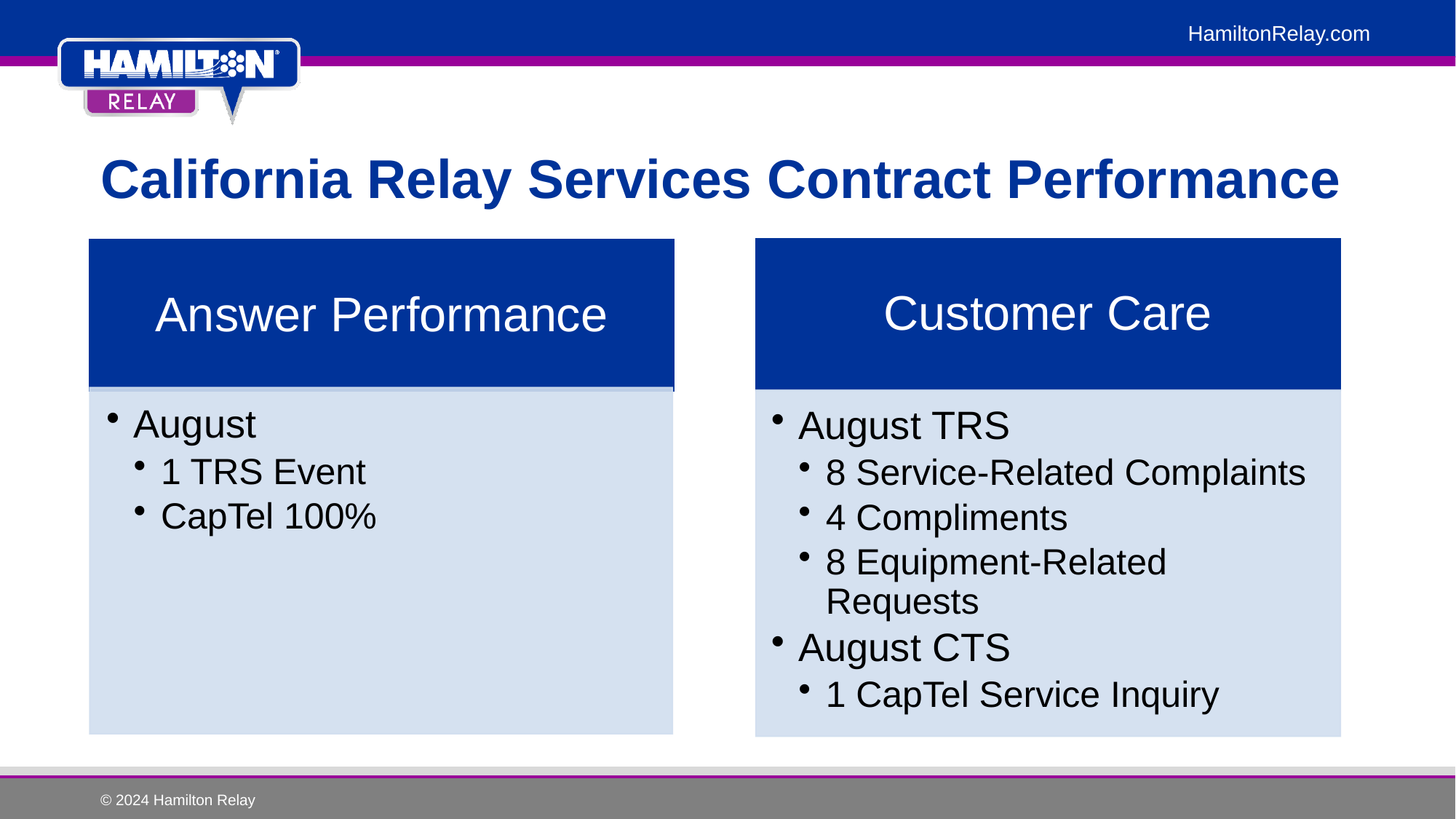

# California Relay Services Contract Performance
Answer Performance
August
1 TRS Event
CapTel 100%
Customer Care
August TRS
8 Service-Related Complaints
4 Compliments
8 Equipment-Related Requests
August CTS
1 CapTel Service Inquiry